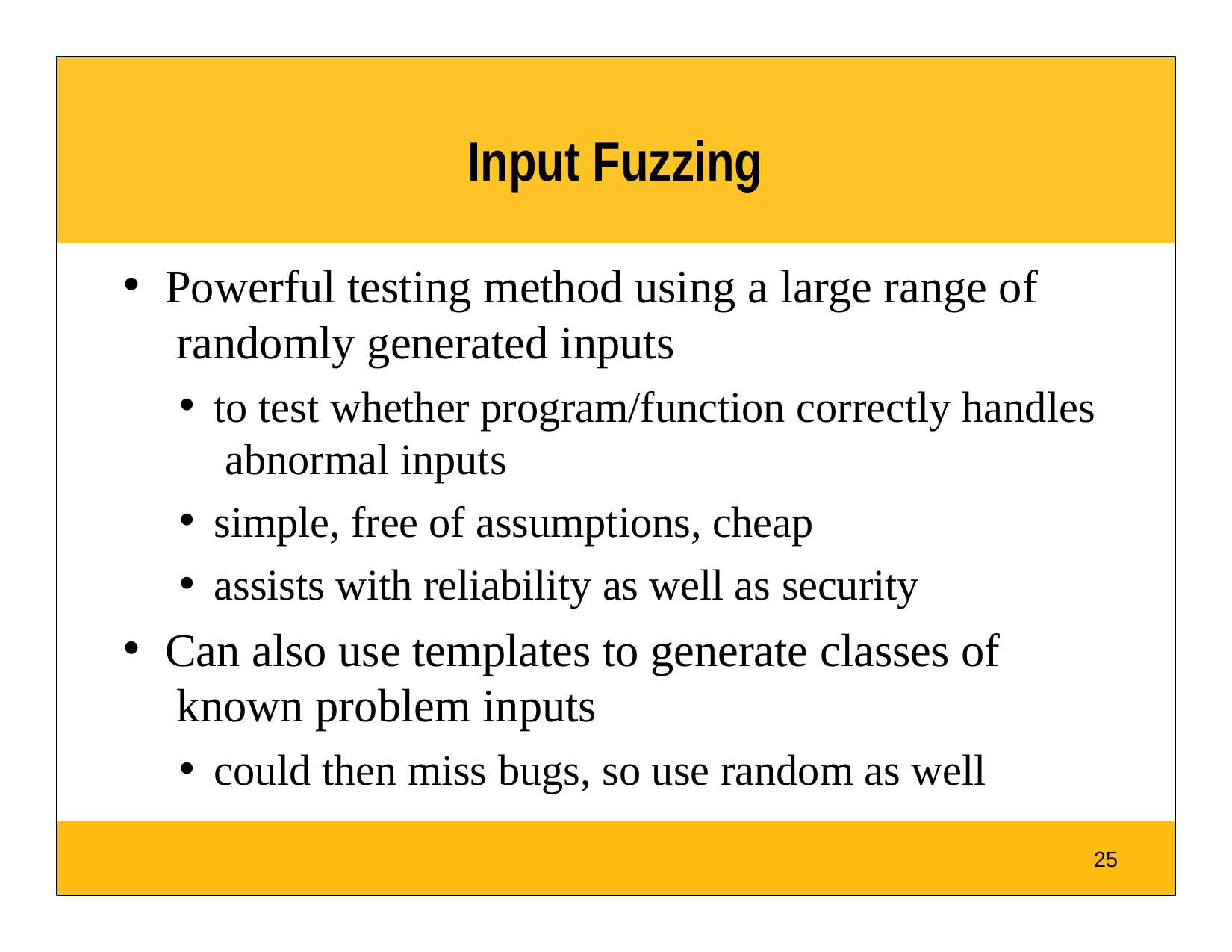

# Input Fuzzing
Powerful testing method using a large range of  randomly generated inputs
to test whether program/function correctly handles  abnormal inputs
simple, free of assumptions, cheap
assists with reliability as well as security
Can also use templates to generate classes of  known problem inputs
could then miss bugs, so use random as well
25